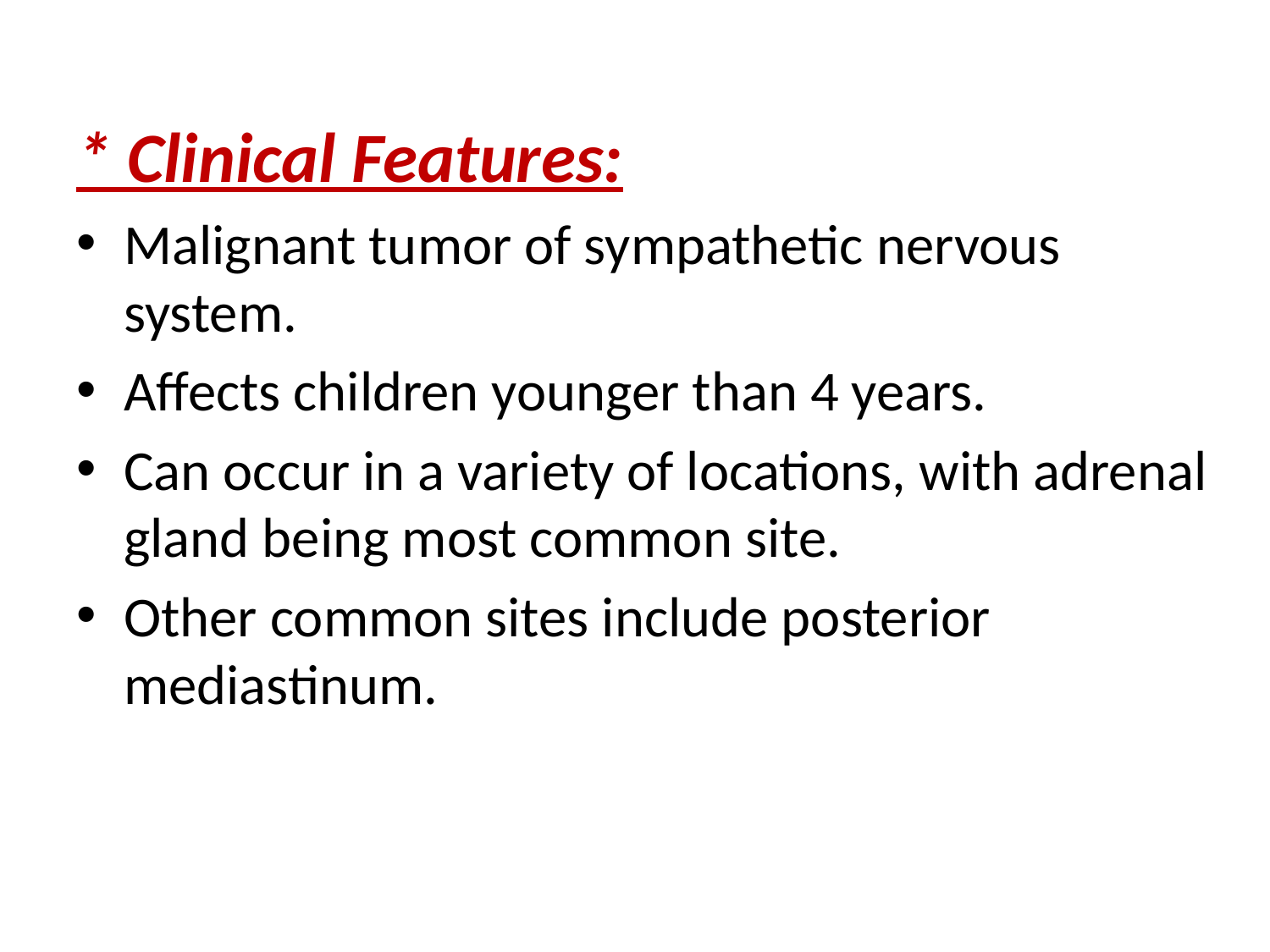

* Clinical Features:
Malignant tumor of sympathetic nervous system.
Affects children younger than 4 years.
Can occur in a variety of locations, with adrenal gland being most common site.
Other common sites include posterior mediastinum.